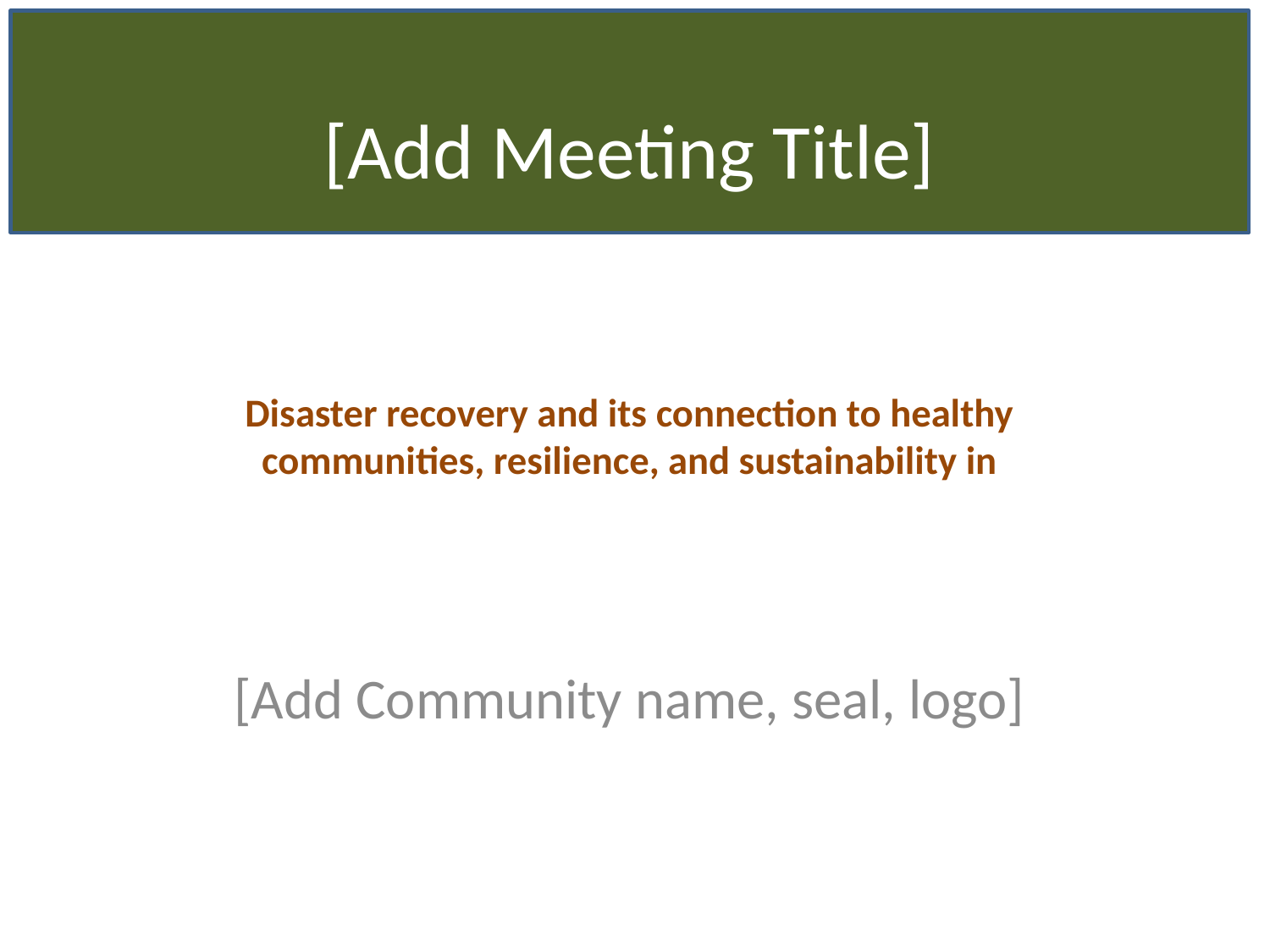

[Add Meeting Title]
# Disaster recovery and its connection to healthy communities, resilience, and sustainability in
[Add Community name, seal, logo]